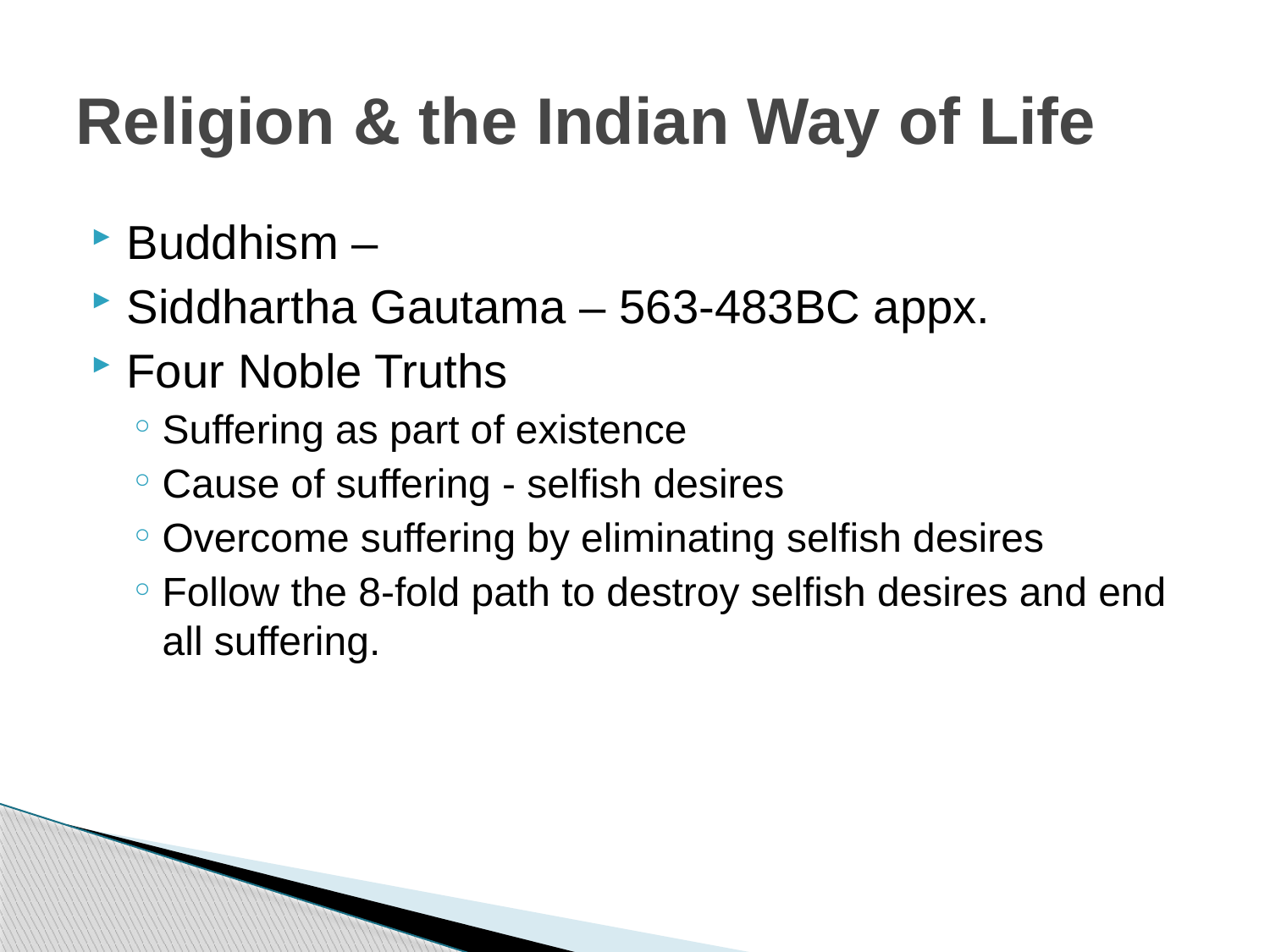

# Religion & the Indian Way of Life
Buddhism –
Siddhartha Gautama – 563-483BC appx.
Four Noble Truths
Suffering as part of existence
Cause of suffering - selfish desires
Overcome suffering by eliminating selfish desires
Follow the 8-fold path to destroy selfish desires and end all suffering.